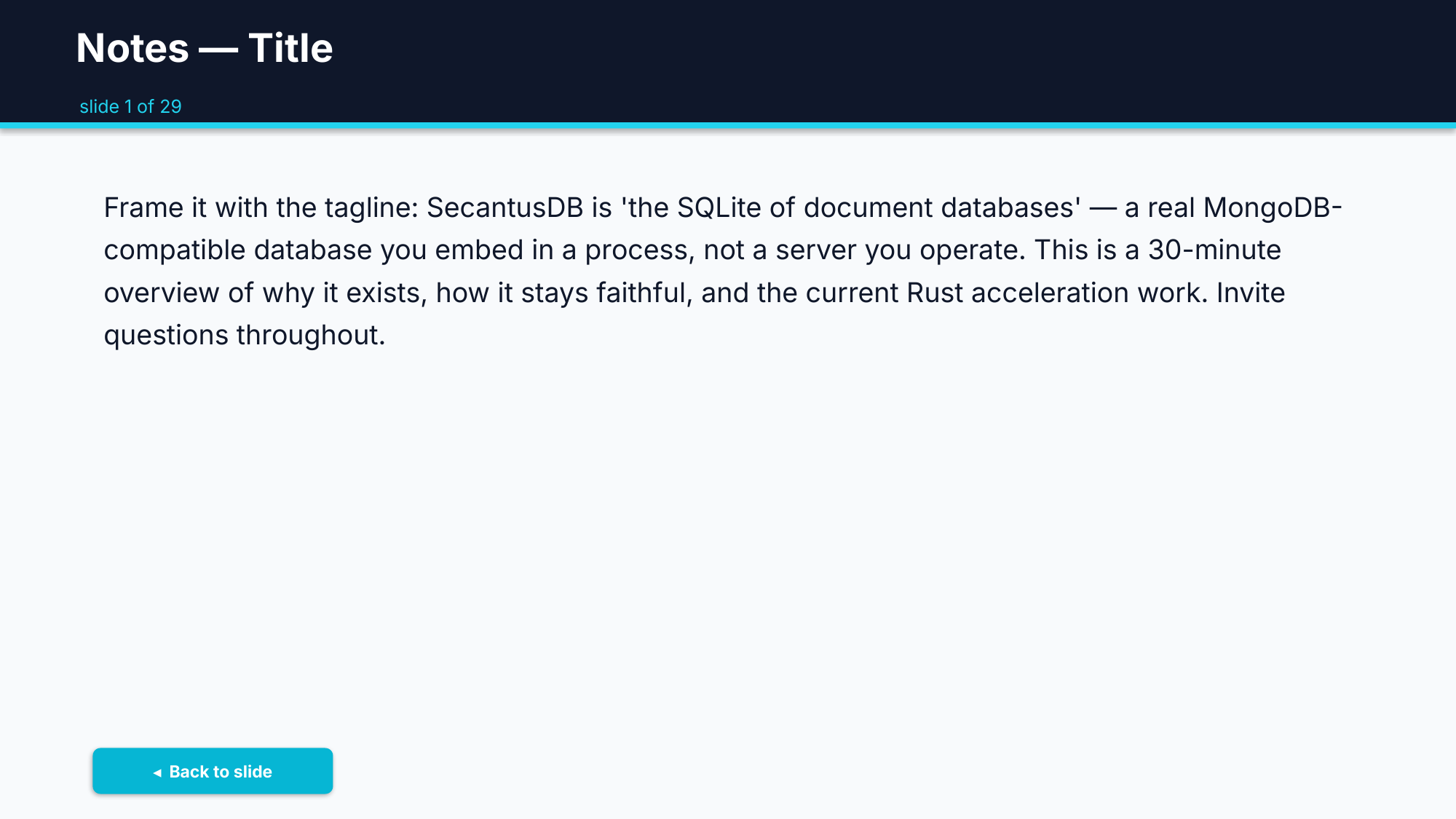

Notes — Title
slide 1 of 29

Frame it with the tagline: SecantusDB is 'the SQLite of document databases' — a real MongoDB-compatible database you embed in a process, not a server you operate. This is a 30-minute overview of why it exists, how it stays faithful, and the current Rust acceleration work. Invite questions throughout.
◂  Back to slide